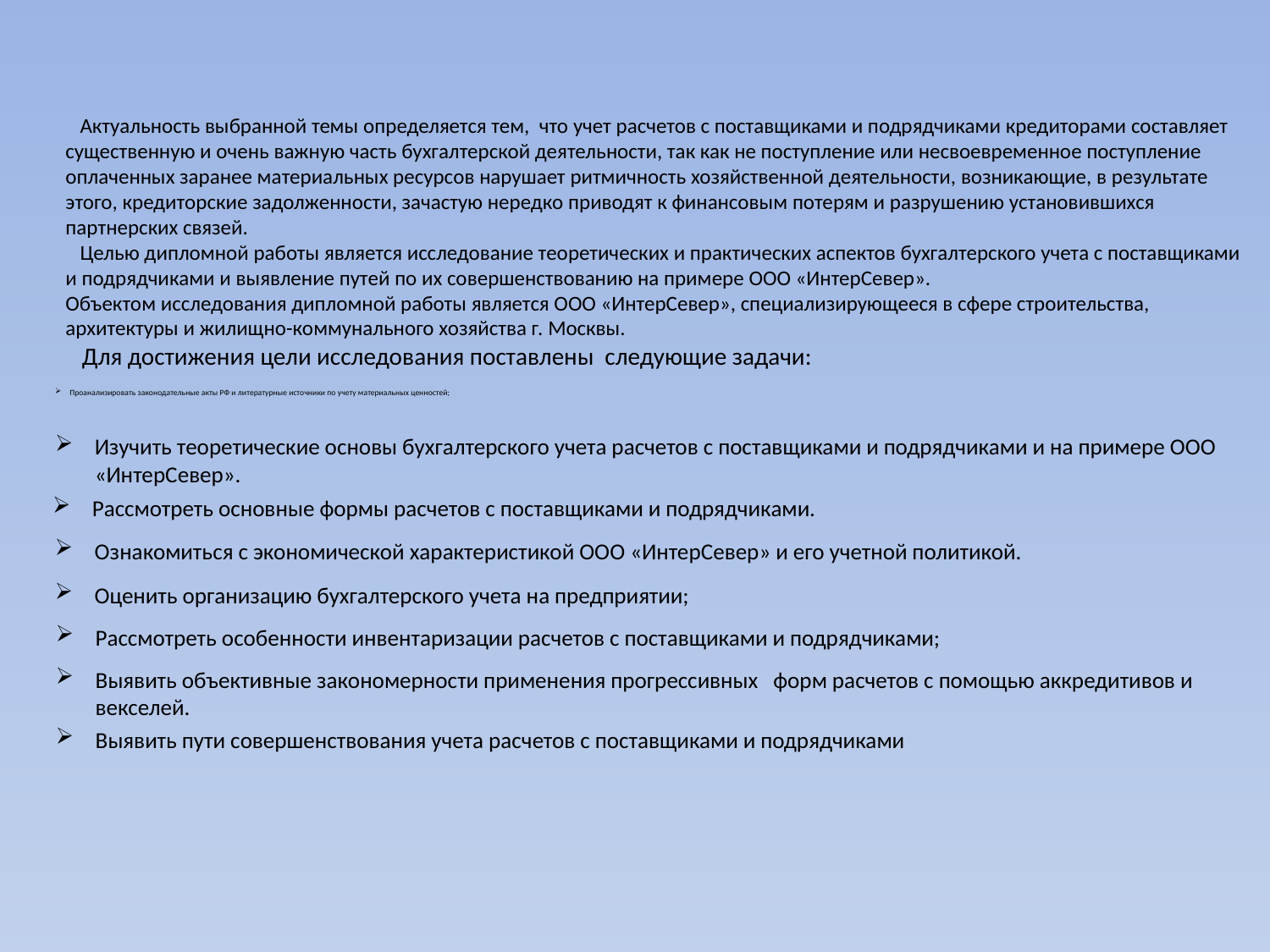

Актуальность выбранной темы определяется тем,  что учет расчетов с поставщиками и подрядчиками кредиторами составляет существенную и очень важную часть бухгалтерской деятельности, так как не поступление или несвоевременное поступление  оплаченных заранее материальных ресурсов нарушает ритмичность хозяйственной деятельности, возникающие, в результате этого, кредиторские задолженности, зачастую нередко приводят к финансовым потерям и разрушению установившихся партнерских связей.
   Целью дипломной работы является исследование теоретических и практических аспектов бухгалтерского учета с поставщиками и подрядчиками и выявление путей по их совершенствованию на примере ООО «ИнтерСевер».
Объектом исследования дипломной работы является ООО «ИнтерСевер», специализирующееся в сфере строительства, архитектуры и жилищно-коммунального хозяйства г. Москвы.
   Для достижения цели исследования поставлены  следующие задачи:
# Проанализировать законодательные акты РФ и литературные источники по учету материальных ценностей;
Изучить теоретические основы бухгалтерского учета расчетов с поставщиками и подрядчиками и на примере ООО «ИнтерСевер».
Рассмотреть основные формы расчетов с поставщиками и подрядчиками.
Ознакомиться с экономической характеристикой ООО «ИнтерСевер» и его учетной политикой.
Оценить организацию бухгалтерского учета на предприятии;
Рассмотреть особенности инвентаризации расчетов с поставщиками и подрядчиками;
Выявить объективные закономерности применения прогрессивных   форм расчетов с помощью аккредитивов и векселей.
Выявить пути совершенствования учета расчетов с поставщиками и подрядчиками